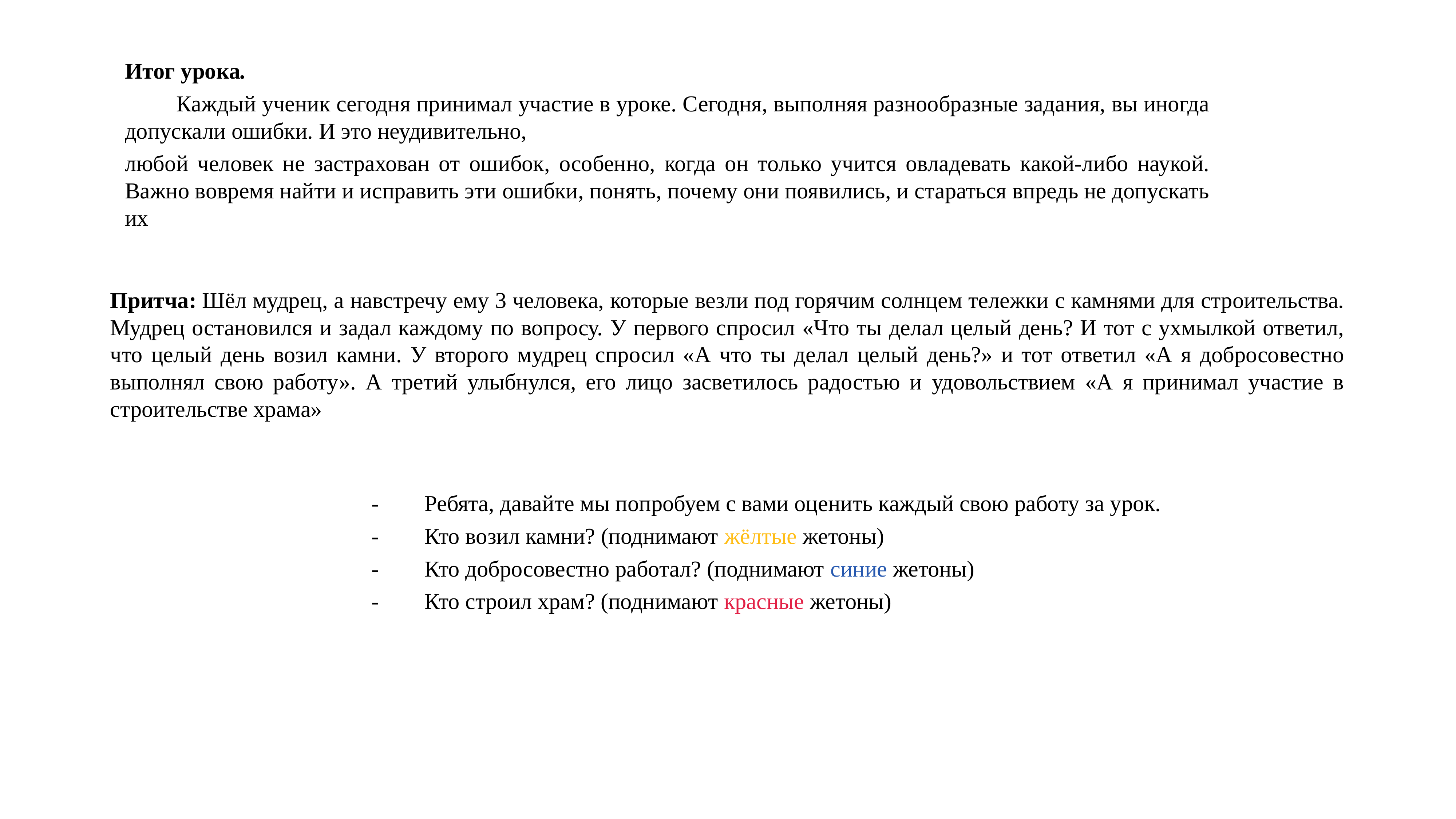

Итог урока.
         Каждый ученик сегодня принимал участие в уроке. Сегодня, выполняя разнообразные задания, вы иногда допускали ошибки. И это неудивительно,
любой человек не застрахован от ошибок, особенно, когда он только учится овладевать какой-либо наукой. Важно вовремя найти и исправить эти ошибки, понять, почему они появились, и стараться впредь не допускать их
Притча: Шёл мудрец, а навстречу ему 3 человека, которые везли под горячим солнцем тележки с камнями для строительства. Мудрец остановился и задал каждому по вопросу. У первого спросил «Что ты делал целый день? И тот с ухмылкой ответил, что целый день возил камни. У второго мудрец спросил «А что ты делал целый день?» и тот ответил «А я добросовестно выполнял свою работу». А третий улыбнулся, его лицо засветилось радостью и удовольствием «А я принимал участие в строительстве храма»
-        Ребята, давайте мы попробуем с вами оценить каждый свою работу за урок.
-        Кто возил камни? (поднимают жёлтые жетоны)
-        Кто добросовестно работал? (поднимают синие жетоны)
-        Кто строил храм? (поднимают красные жетоны)